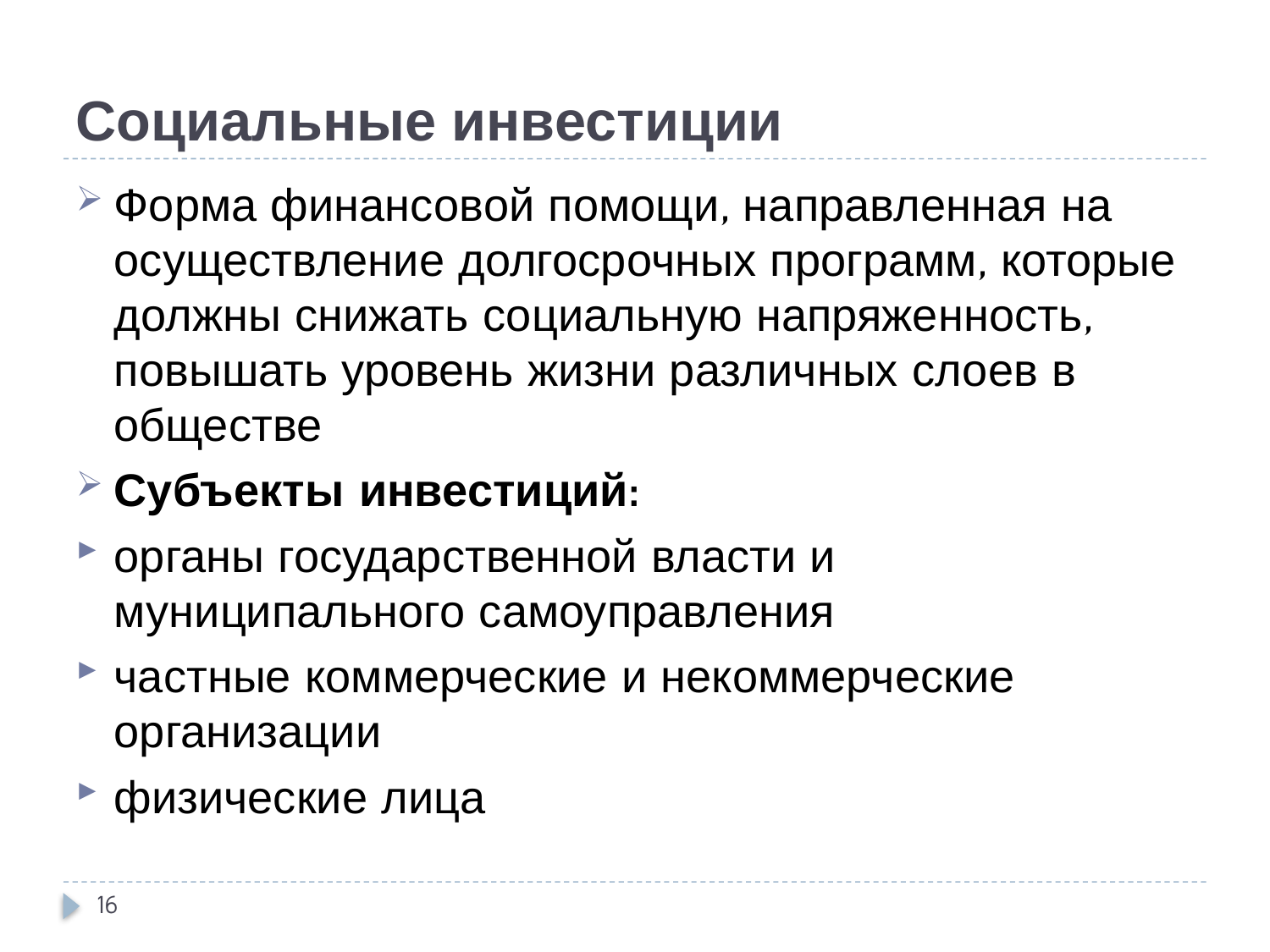

# Социальные инвестиции
Форма финансовой помощи, направленная на осуществление долгосрочных программ, которые должны снижать социальную напряженность, повышать уровень жизни различных слоев в обществе
Субъекты инвестиций:
органы государственной власти и муниципального самоуправления
частные коммерческие и некоммерческие организации
физические лица
16